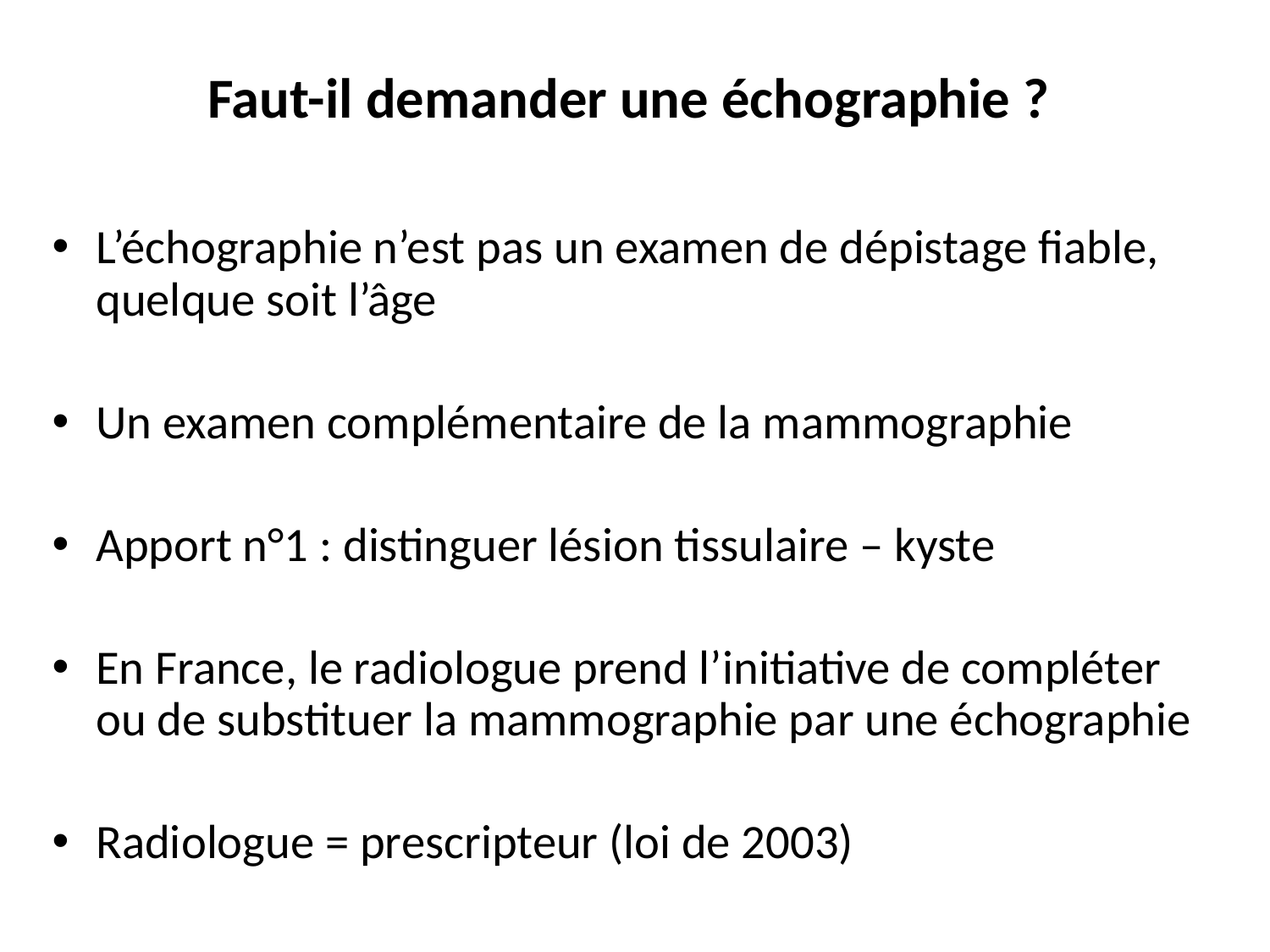

# Faut-il demander une échographie ?
L’échographie n’est pas un examen de dépistage fiable, quelque soit l’âge

Un examen complémentaire de la mammographie

Apport n°1 : distinguer lésion tissulaire – kyste

En France, le radiologue prend l’initiative de compléter ou de substituer la mammographie par une échographie

Radiologue = prescripteur (loi de 2003)